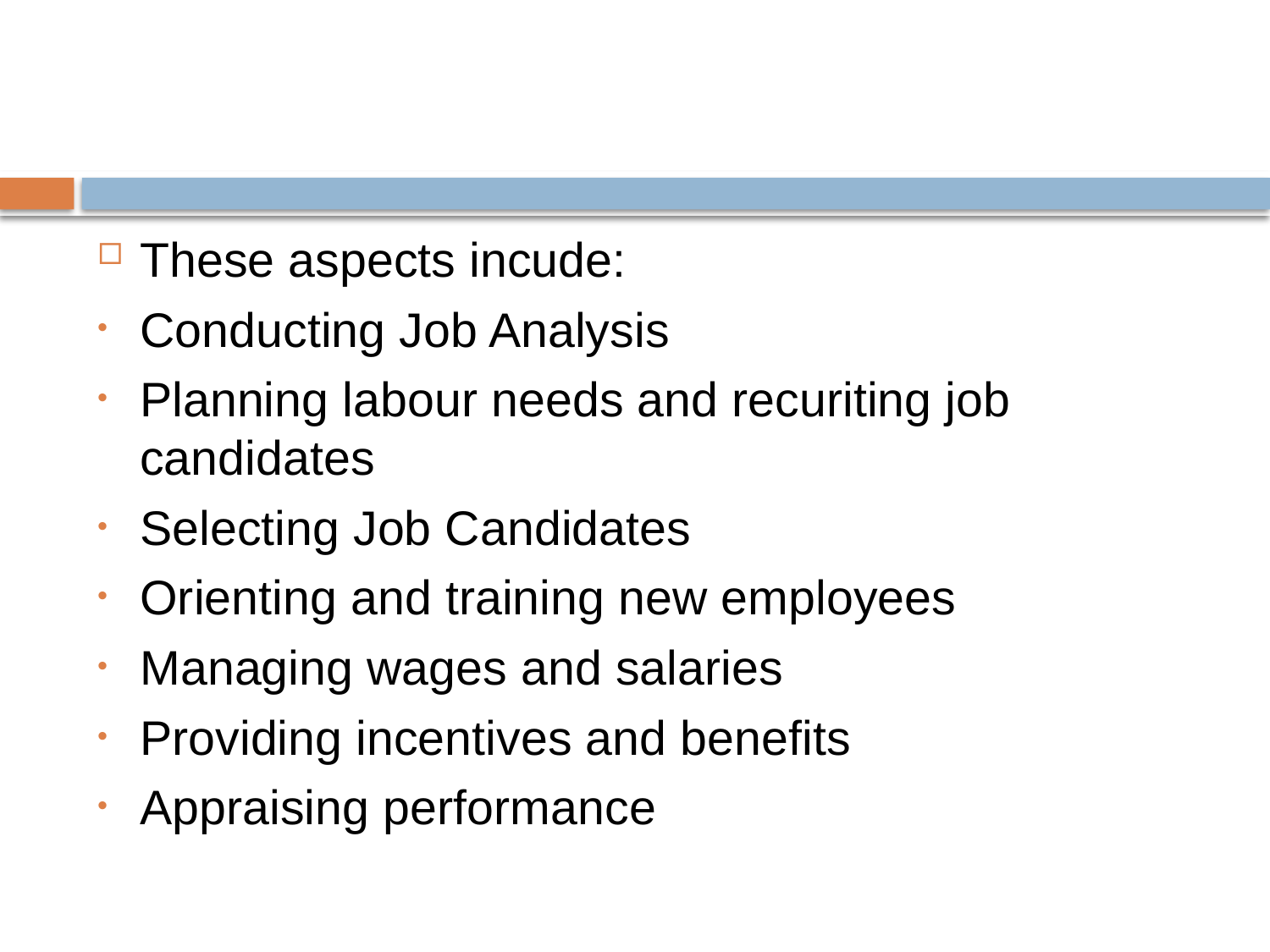

#
These aspects incude:
Conducting Job Analysis
Planning labour needs and recuriting job candidates
Selecting Job Candidates
Orienting and training new employees
Managing wages and salaries
Providing incentives and benefits
Appraising performance